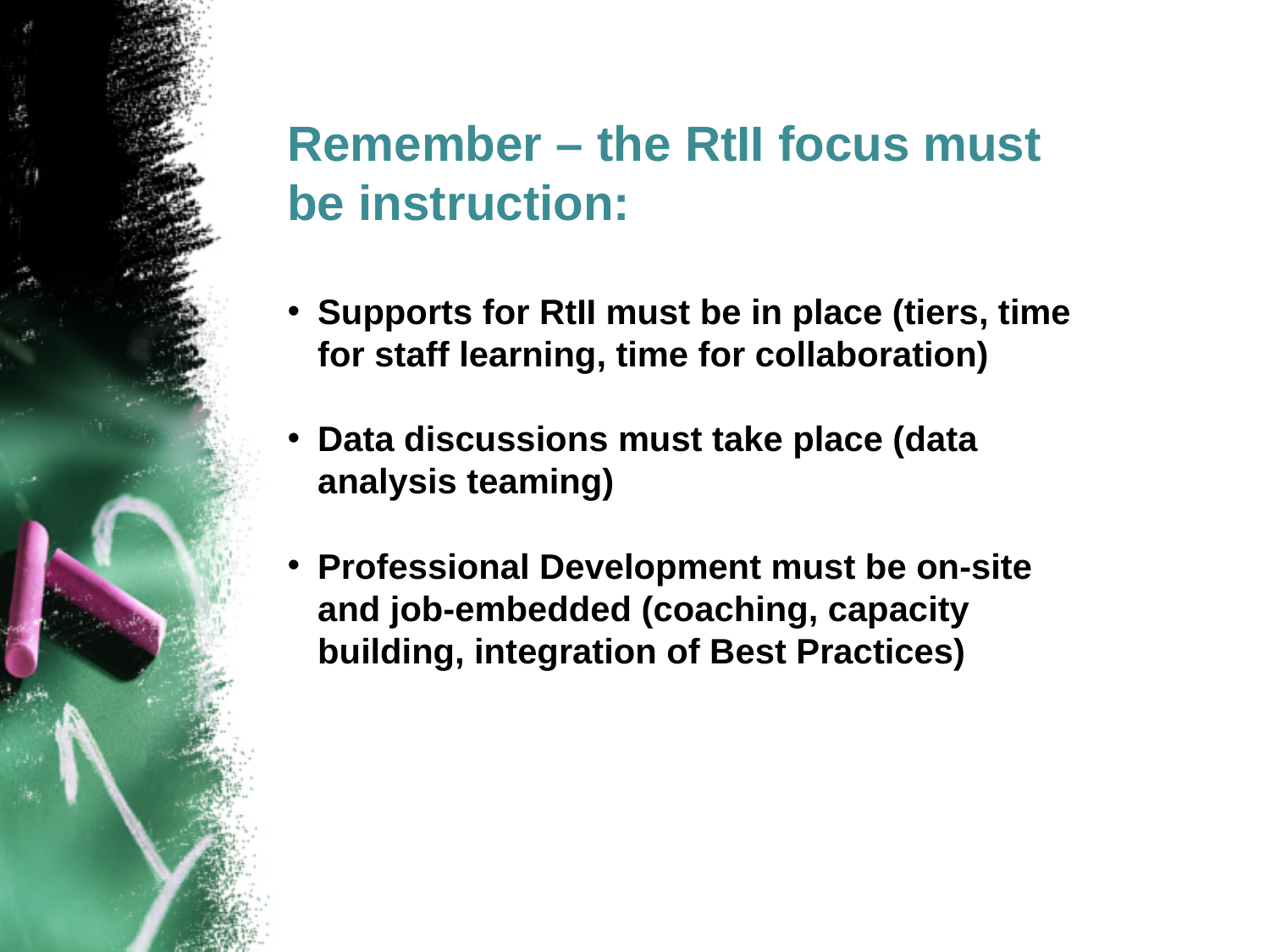

Remember – the RtII focus must be instruction:

Supports for RtII must be in place (tiers, time for staff learning, time for collaboration)

Data discussions must take place (data analysis teaming)

Professional Development must be on-site and job-embedded (coaching, capacity building, integration of Best Practices)